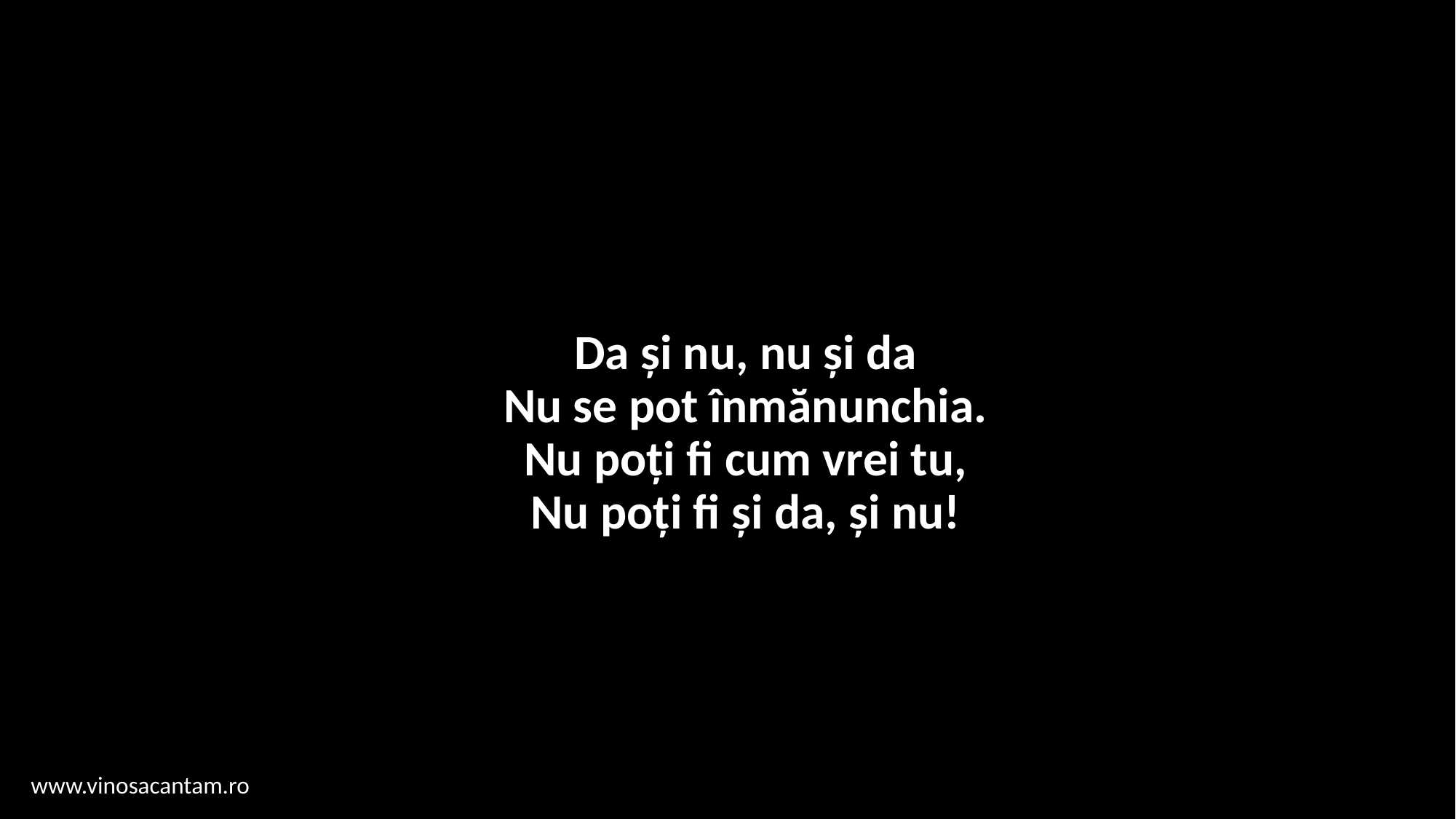

# Da și nu, nu și da Nu se pot înmănunchia. Nu poți fi cum vrei tu, Nu poți fi și da, și nu!
www.vinosacantam.ro